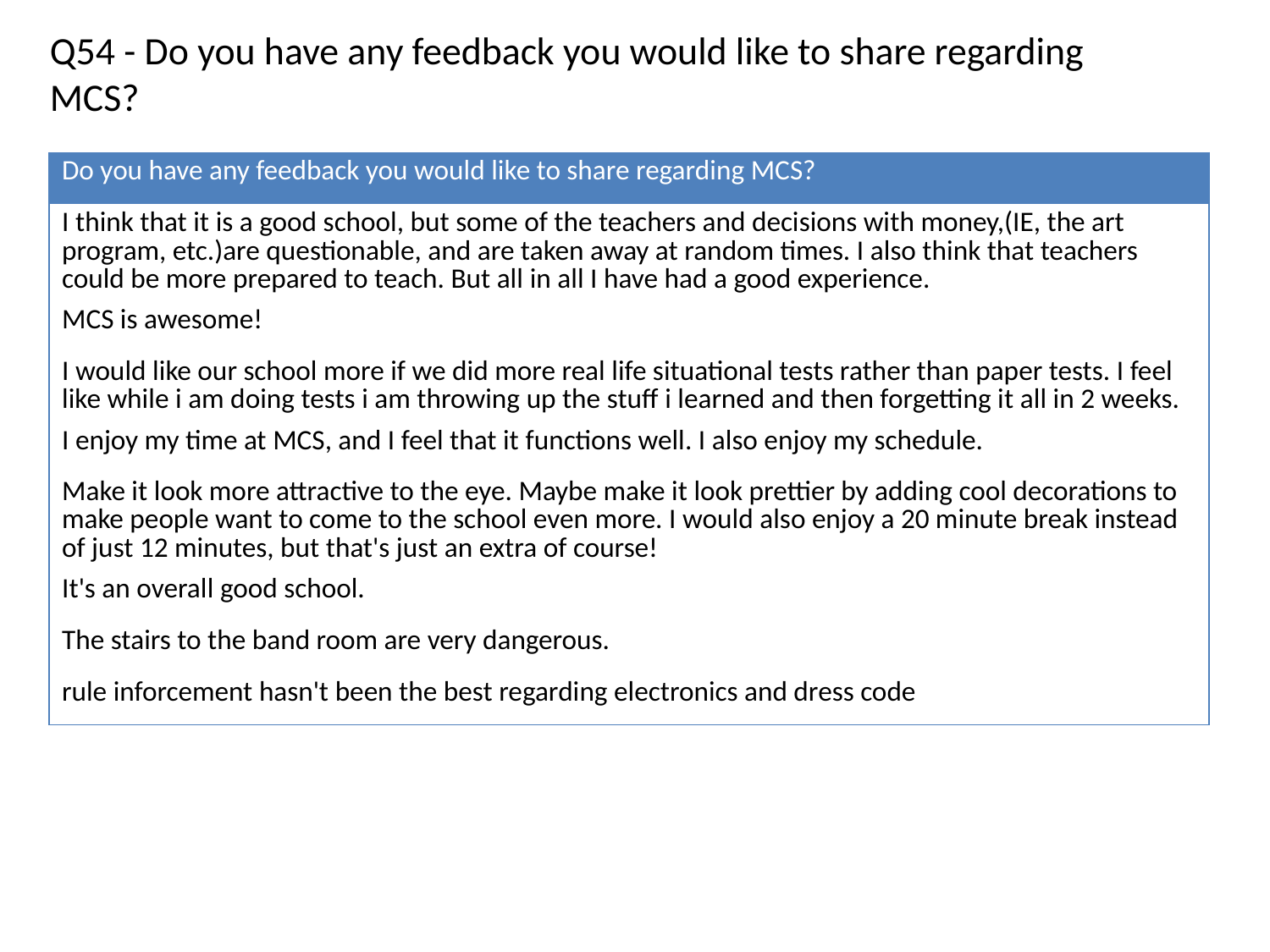

Q54 - Do you have any feedback you would like to share regarding MCS?
| Do you have any feedback you would like to share regarding MCS? |
| --- |
| I think that it is a good school, but some of the teachers and decisions with money,(IE, the art program, etc.)are questionable, and are taken away at random times. I also think that teachers could be more prepared to teach. But all in all I have had a good experience. |
| MCS is awesome! |
| I would like our school more if we did more real life situational tests rather than paper tests. I feel like while i am doing tests i am throwing up the stuff i learned and then forgetting it all in 2 weeks. |
| I enjoy my time at MCS, and I feel that it functions well. I also enjoy my schedule. |
| Make it look more attractive to the eye. Maybe make it look prettier by adding cool decorations to make people want to come to the school even more. I would also enjoy a 20 minute break instead of just 12 minutes, but that's just an extra of course! |
| It's an overall good school. |
| The stairs to the band room are very dangerous. |
| rule inforcement hasn't been the best regarding electronics and dress code |